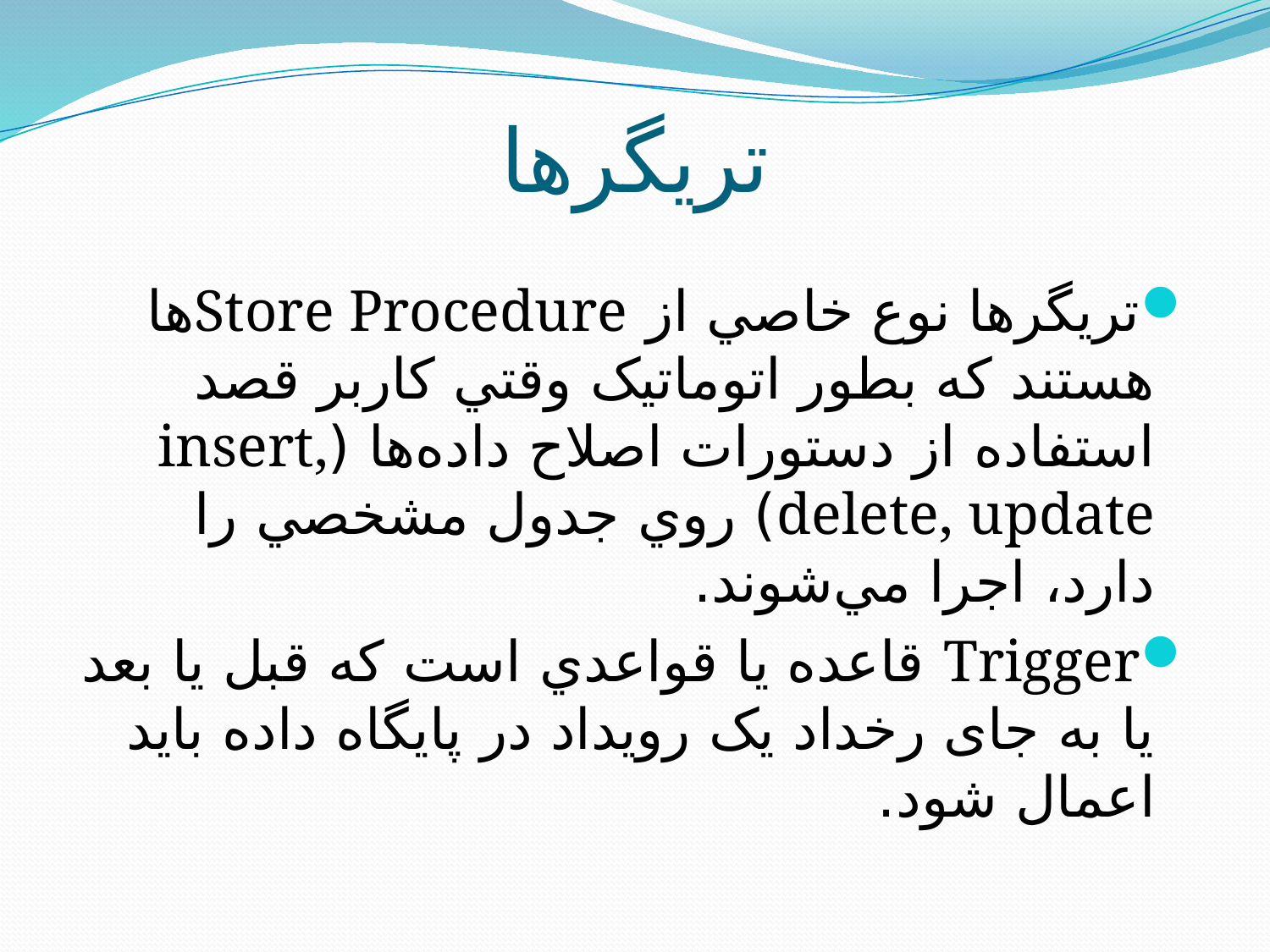

# تريگرها
تريگرها نوع خاصي از Store Procedureها هستند که بطور اتوماتيک وقتي کاربر قصد استفاده از دستورات اصلاح داده‌ها (insert, delete, update) روي جدول مشخصي را دارد، اجرا مي‌شوند.
Trigger قاعده يا قواعدي است که قبل يا بعد یا به جای رخداد يک رويداد در پايگاه داده بايد اعمال شود.